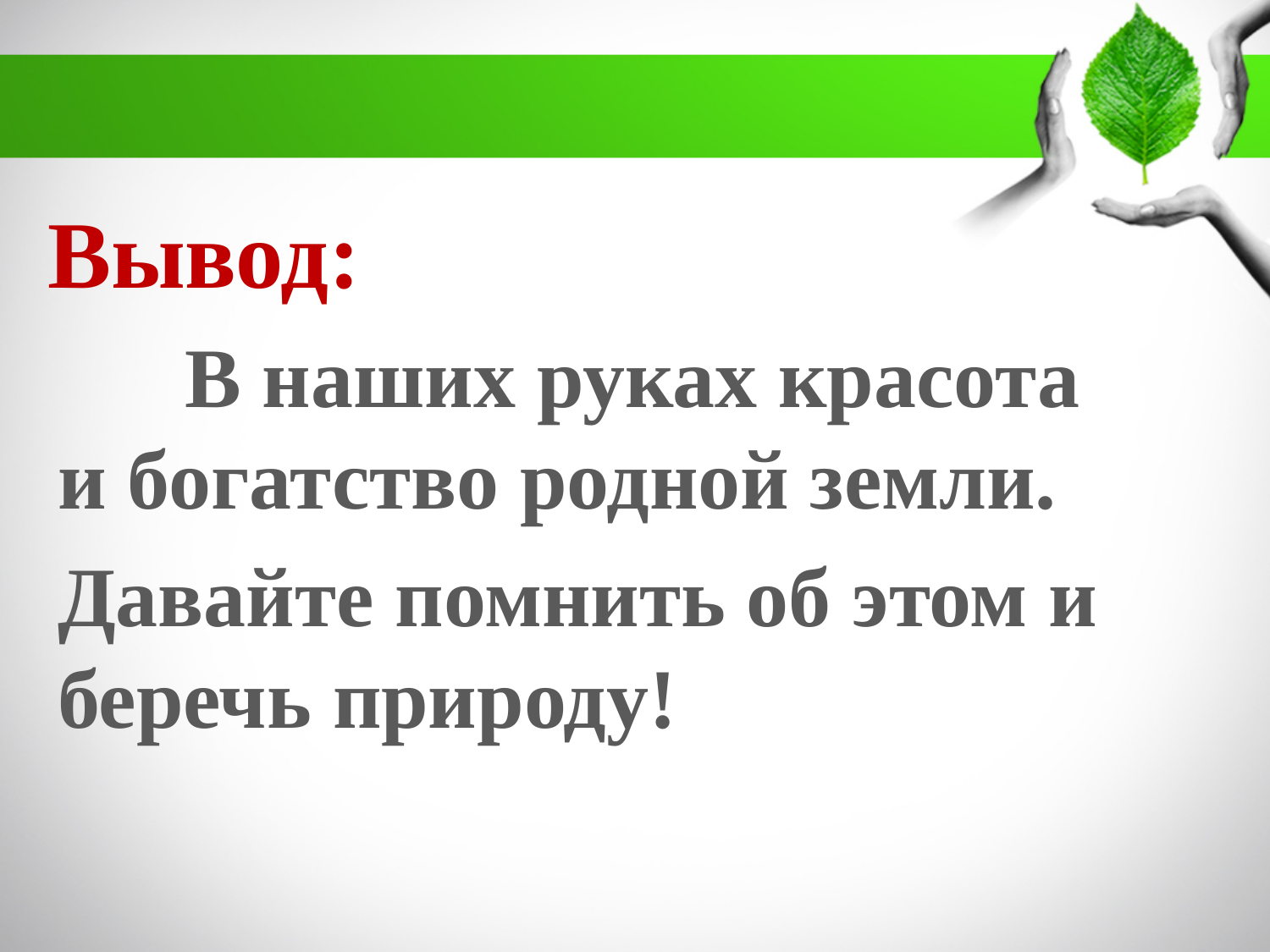

# Вывод:
	В наших руках красота и богатство родной земли.
Давайте помнить об этом и беречь природу!